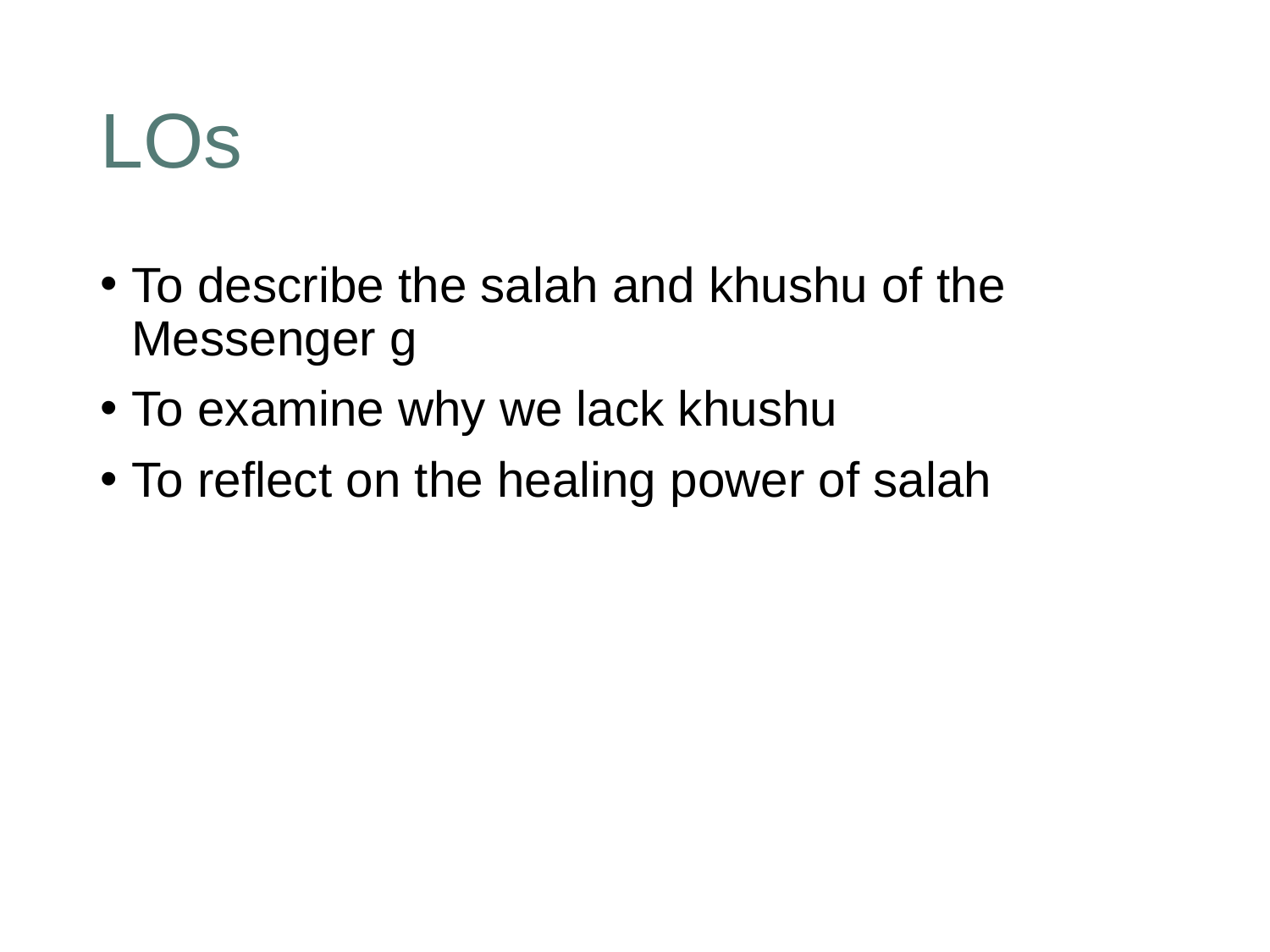

# LOs
To describe the salah and khushu of the Messenger g
To examine why we lack khushu
To reflect on the healing power of salah